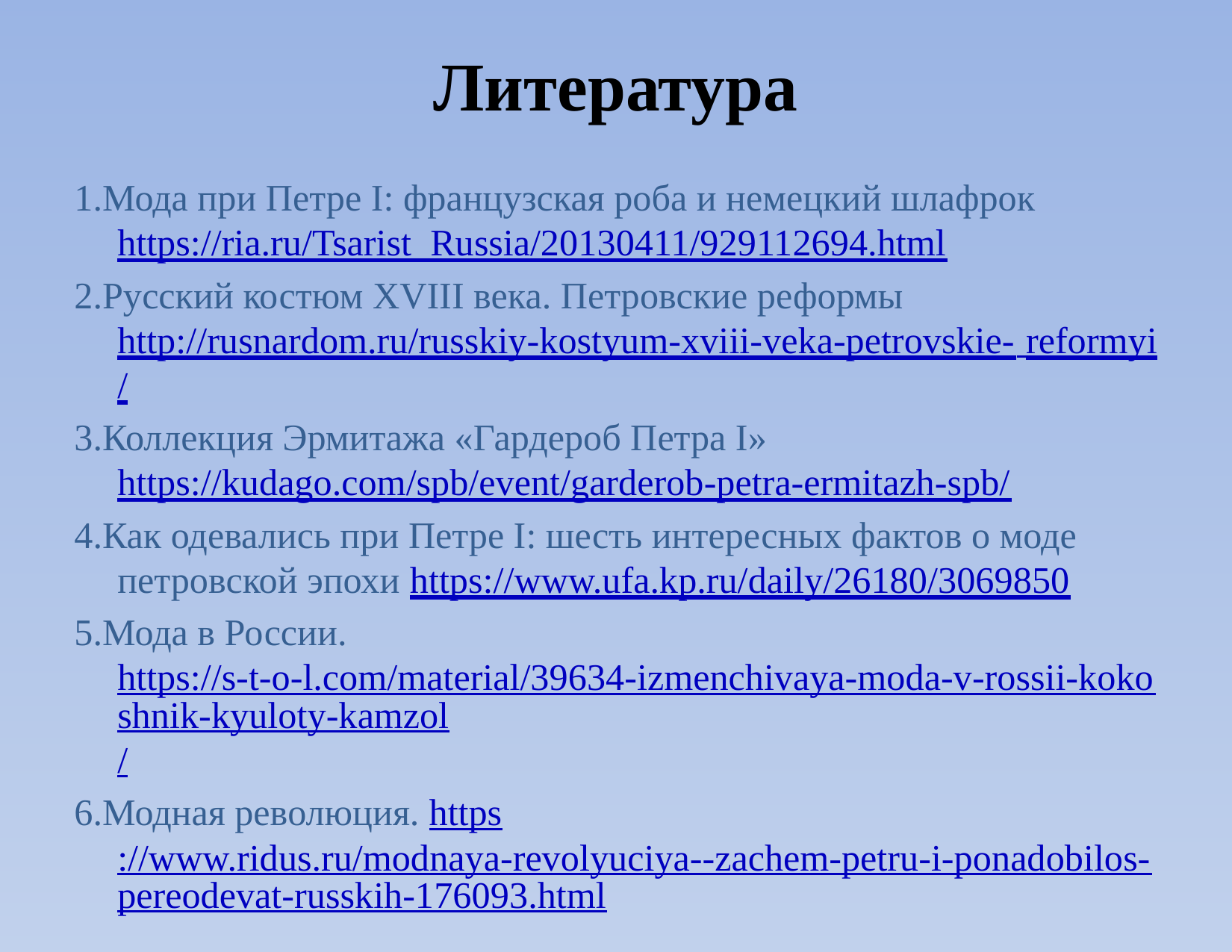

Литература
1.Мода при Петре I: французская роба и немецкий шлафрок https://ria.ru/Tsarist_Russia/20130411/929112694.html
2.Русский костюм XVIII века. Петровские реформы http://rusnardom.ru/russkiy-kostyum-xviii-veka-petrovskie- reformyi/
3.Коллекция Эрмитажа «Гардероб Петра I» https://kudago.com/spb/event/garderob-petra-ermitazh-spb/
4.Как одевались при Петре I: шесть интересных фактов о моде петровской эпохи https://www.ufa.kp.ru/daily/26180/3069850
5.Мода в России. https://s-t-o-l.com/material/39634-izmenchivaya-moda-v-rossii-kokoshnik-kyuloty-kamzol/
6.Модная революция. https://www.ridus.ru/modnaya-revolyuciya--zachem-petru-i-ponadobilos-pereodevat-russkih-176093.html